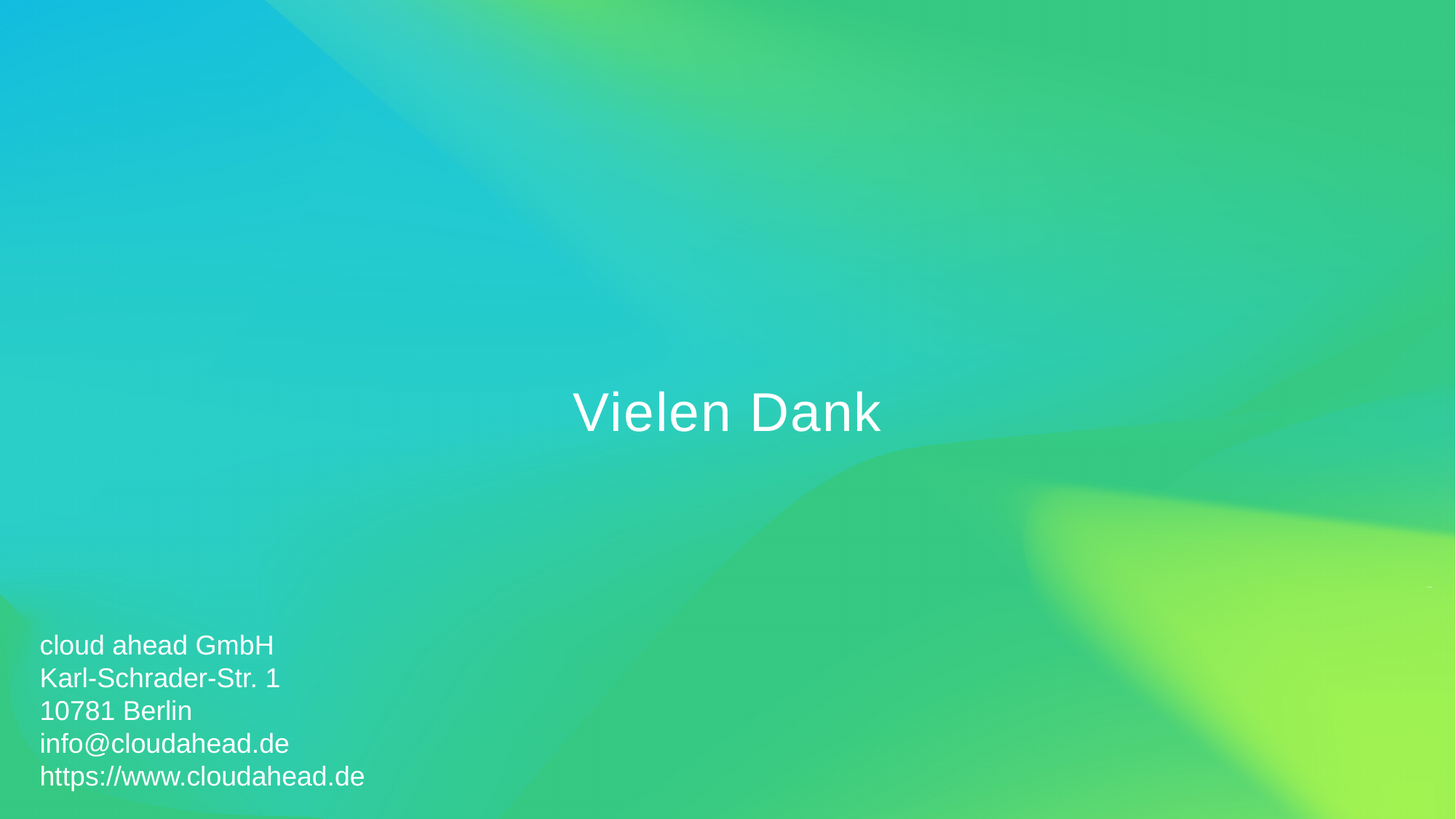

Vielen Dank
cloud ahead GmbH
Karl-Schrader-Str. 1
10781 Berlin
info@cloudahead.de
https://www.cloudahead.de